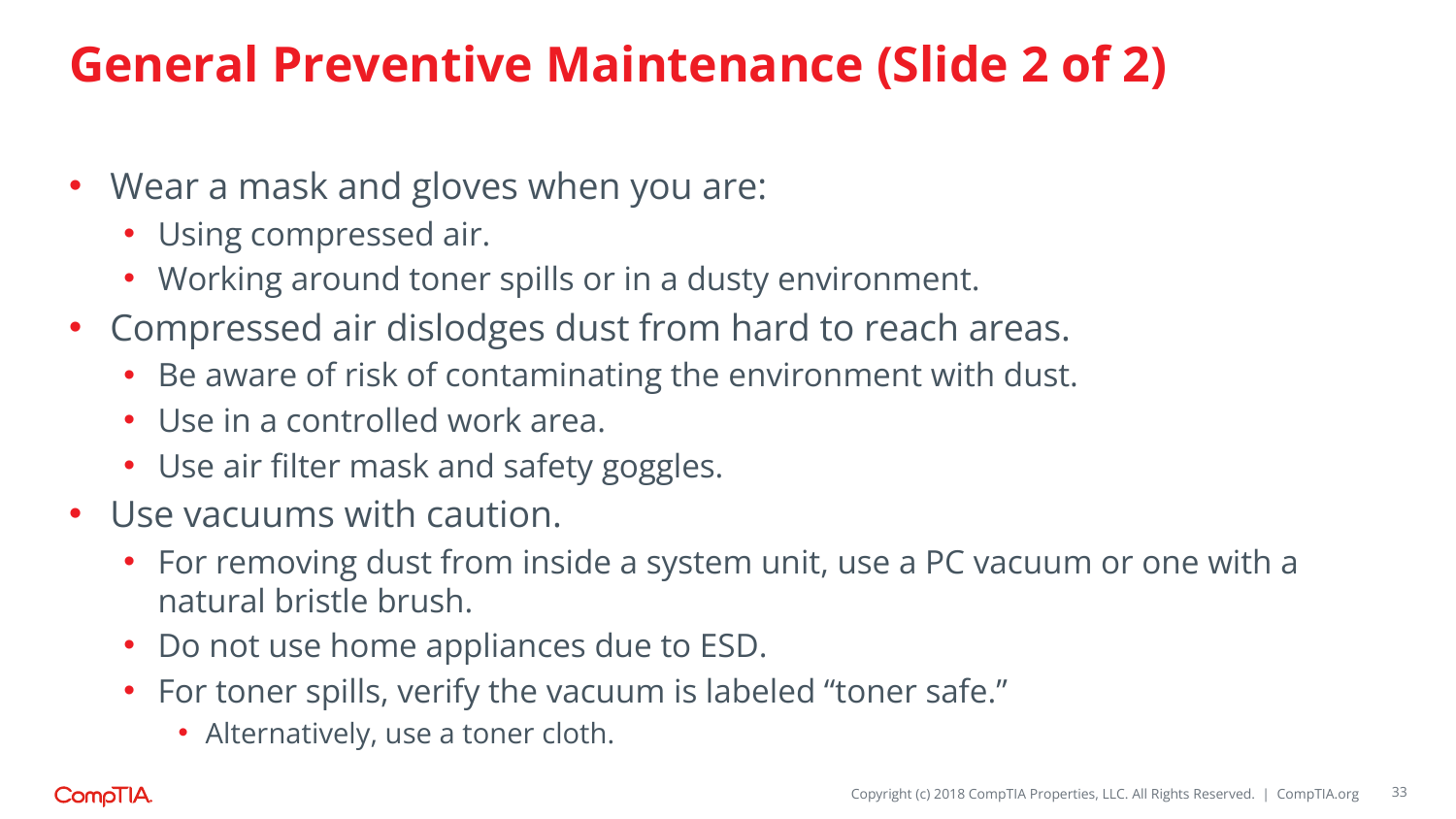

# General Preventive Maintenance (Slide 2 of 2)
Wear a mask and gloves when you are:
Using compressed air.
Working around toner spills or in a dusty environment.
Compressed air dislodges dust from hard to reach areas.
Be aware of risk of contaminating the environment with dust.
Use in a controlled work area.
Use air filter mask and safety goggles.
Use vacuums with caution.
For removing dust from inside a system unit, use a PC vacuum or one with a natural bristle brush.
Do not use home appliances due to ESD.
For toner spills, verify the vacuum is labeled “toner safe.”
Alternatively, use a toner cloth.

33